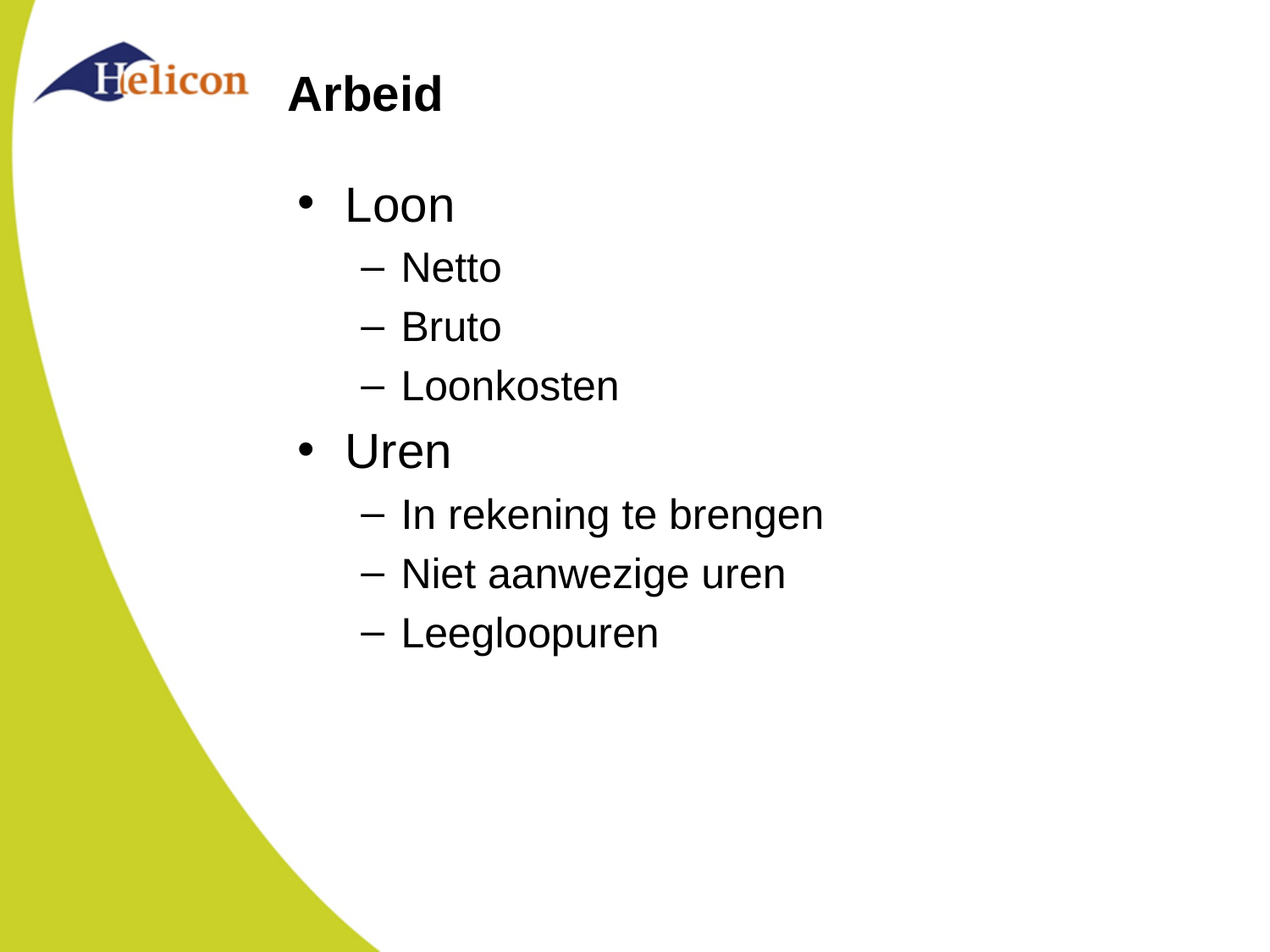

# Arbeid
Loon
Netto
Bruto
Loonkosten
Uren
In rekening te brengen
Niet aanwezige uren
Leegloopuren